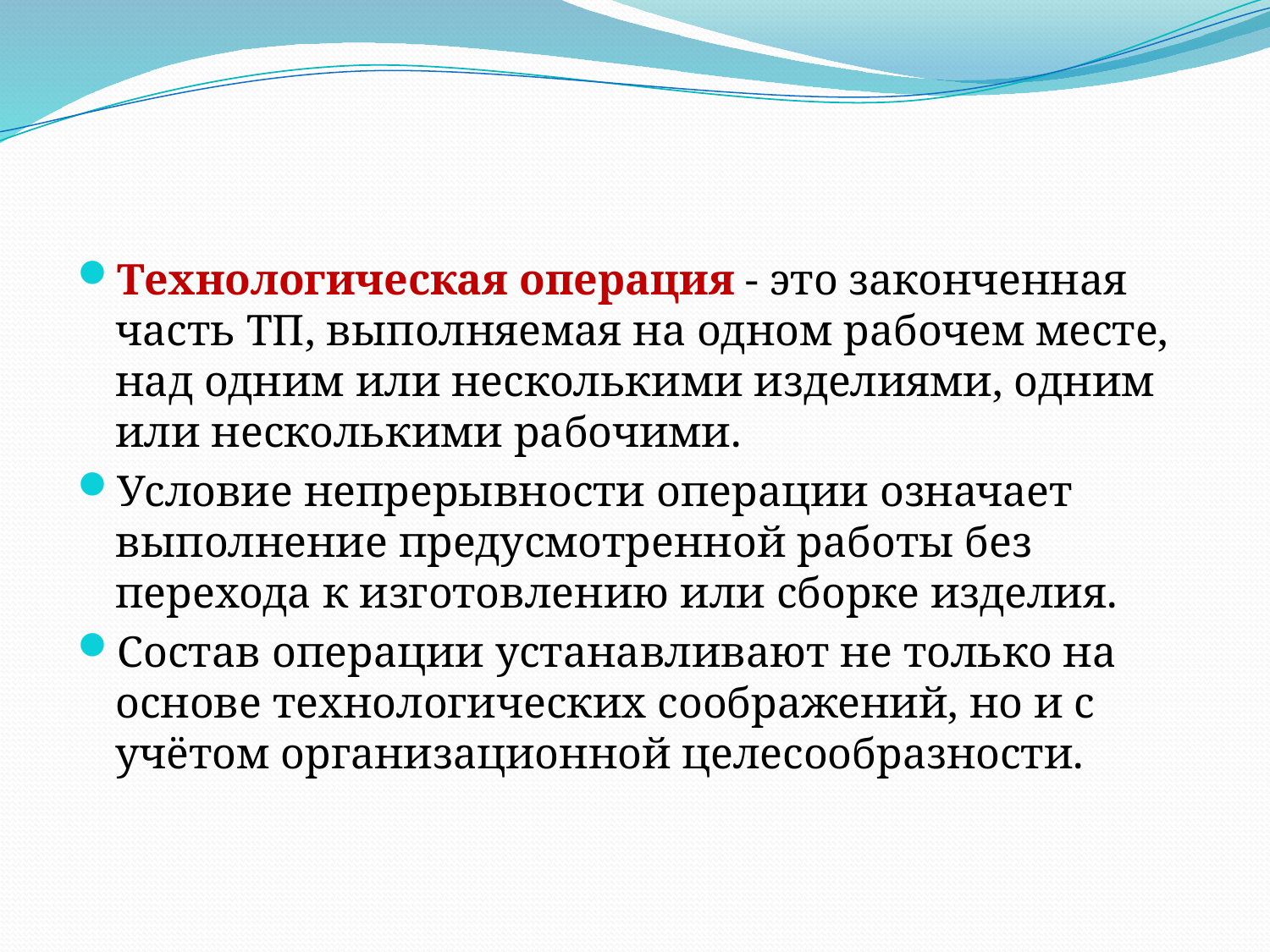

Технологическая операция - это законченная часть ТП, выполняемая на одном рабочем месте, над одним или несколькими изделиями, одним или несколькими рабочими.
Условие непрерывности операции означает выполнение предусмотренной работы без перехода к изготовлению или сборке изделия.
Состав операции устанавливают не только на основе технологических соображений, но и с учётом организационной целесообразности.